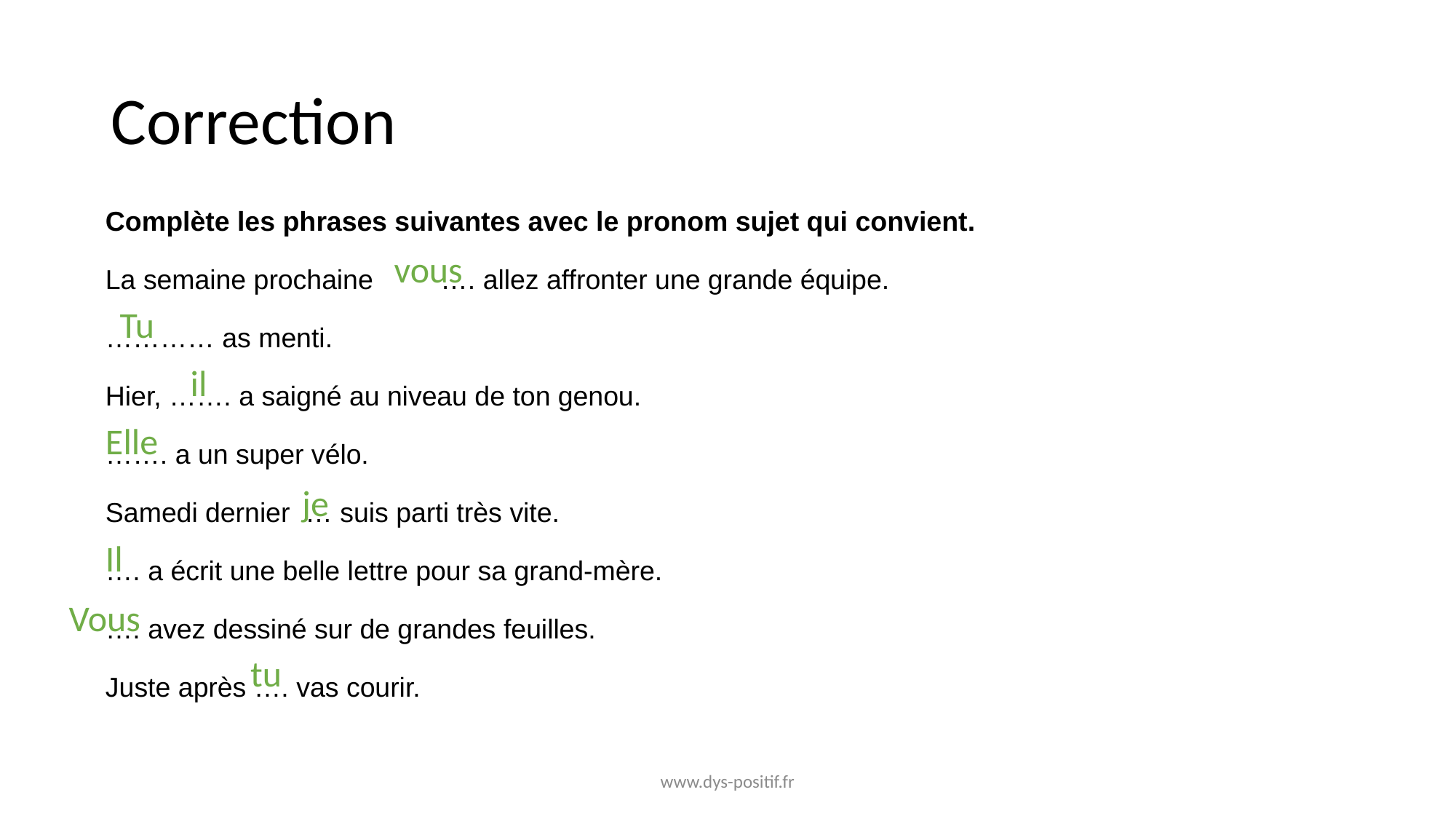

# Correction
Complète les phrases suivantes avec le pronom sujet qui convient.
La semaine prochaine	 …. allez affronter une grande équipe.
………… as menti.
Hier, ……. a saigné au niveau de ton genou.
……. a un super vélo.
Samedi dernier  … suis parti très vite.
…. a écrit une belle lettre pour sa grand-mère.
…. avez dessiné sur de grandes feuilles.
Juste après …. vas courir.
vous
Tu
il
Elle
je
Il
Vous
tu
www.dys-positif.fr